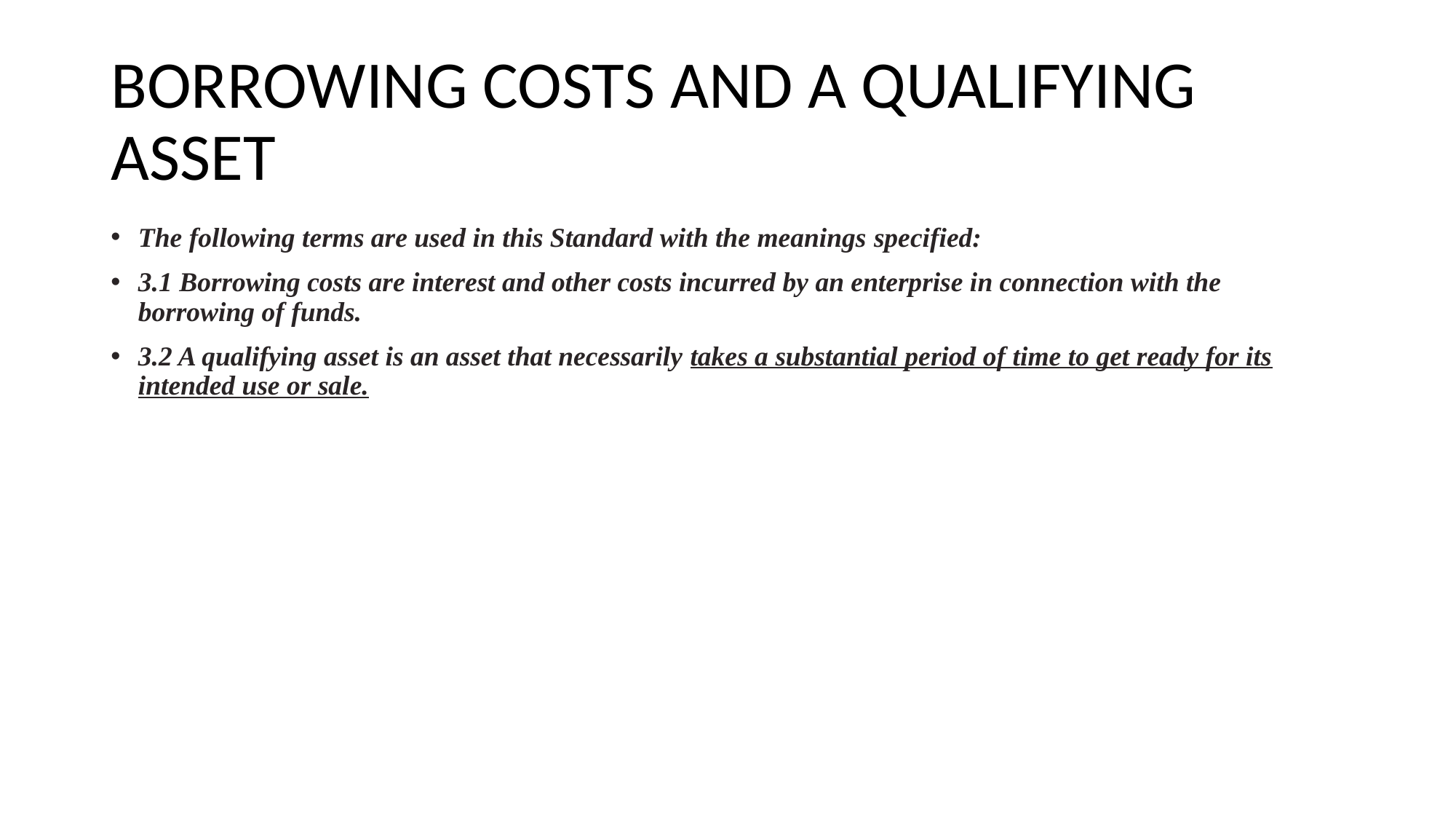

# BORROWING COSTS AND A QUALIFYING ASSET
The following terms are used in this Standard with the meanings specified:
3.1 Borrowing costs are interest and other costs incurred by an enterprise in connection with the borrowing of funds.
3.2 A qualifying asset is an asset that necessarily takes a substantial period of time to get ready for its intended use or sale.